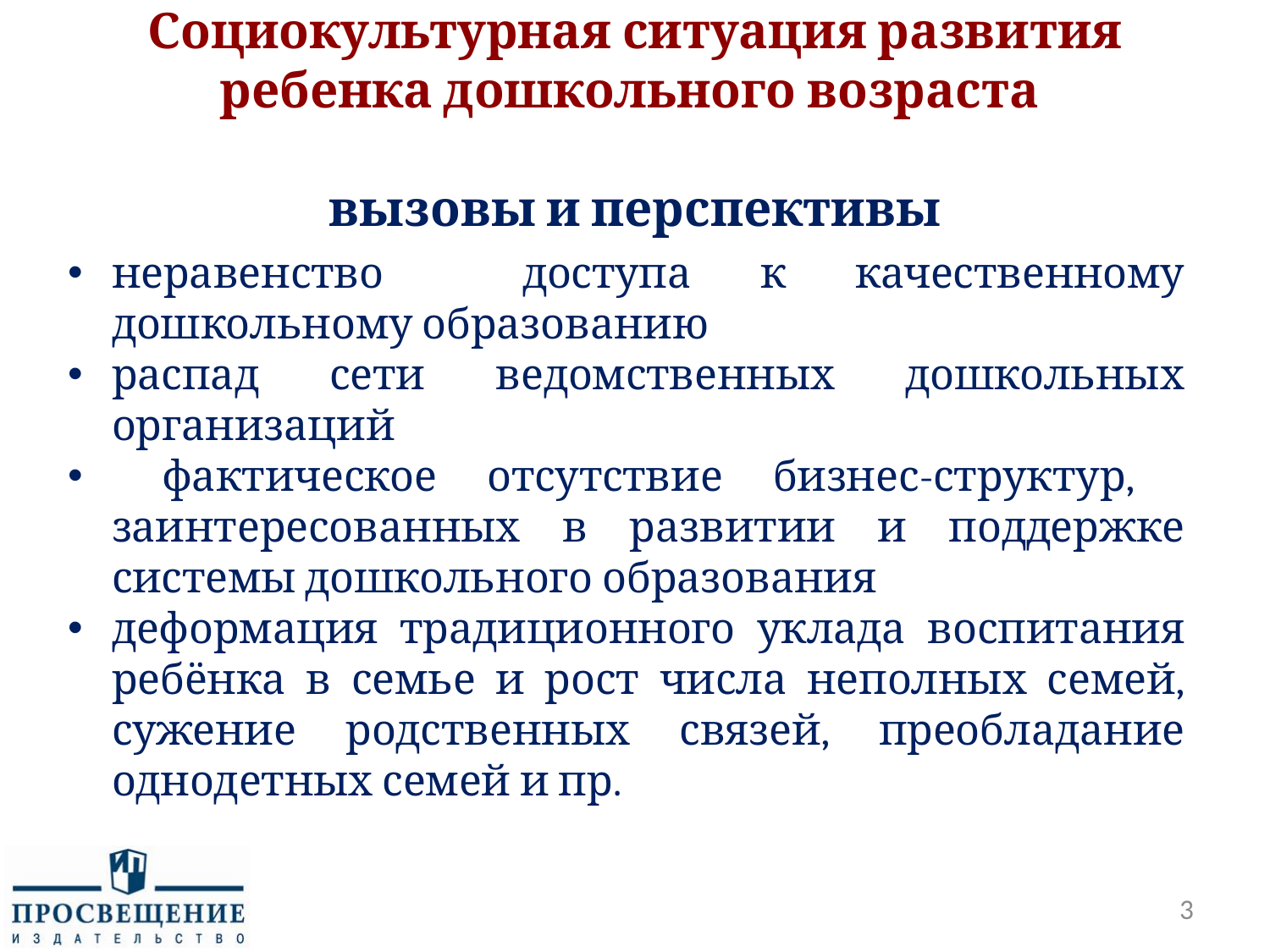

# Социокультурная ситуация развития ребенка дошкольного возраста вызовы и перспективы

неравенство  доступа к качественному дошкольному образованию
распад сети ведомственных дошкольных организаций
 фактическое отсутствие бизнес-структур,  заинтересованных в развитии и поддержке системы дошкольного образования
деформация традиционного уклада воспитания ребёнка в семье и рост числа неполных семей, сужение родственных связей, преобладание однодетных семей и пр.

3